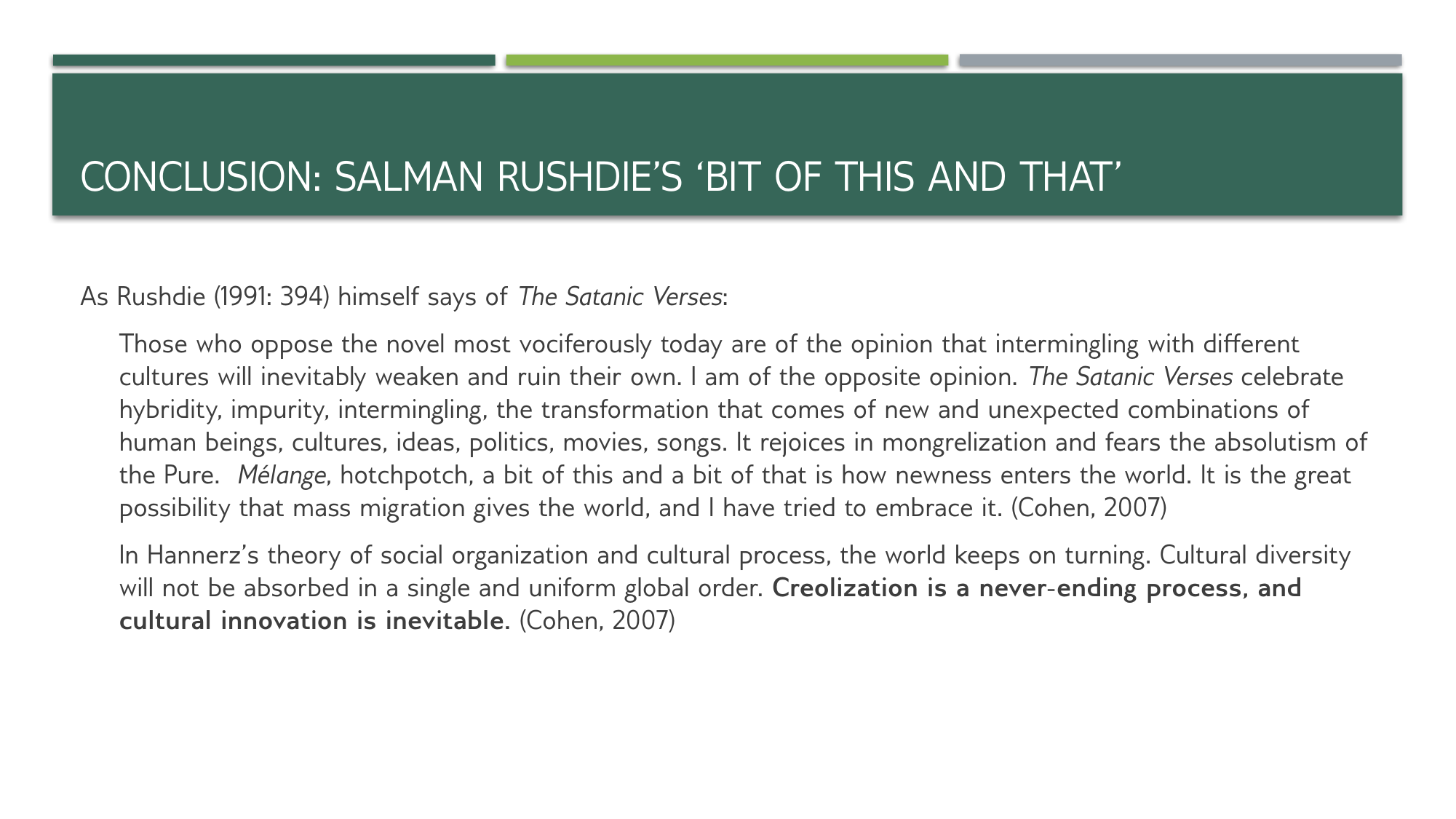

# conclusion: salman rushdie’s ‘bit of this and that’
As Rushdie (1991: 394) himself says of The Satanic Verses:
Those who oppose the novel most vociferously today are of the opinion that intermingling with different cultures will inevitably weaken and ruin their own. I am of the opposite opinion. The Satanic Verses celebrate hybridity, impurity, intermingling, the transformation that comes of new and unexpected combinations of human beings, cultures, ideas, politics, movies, songs. It rejoices in mongrelization and fears the absolutism of the Pure.  Mélange, hotchpotch, a bit of this and a bit of that is how newness enters the world. It is the great possibility that mass migration gives the world, and I have tried to embrace it. (Cohen, 2007)
In Hannerz’s theory of social organization and cultural process, the world keeps on turning. Cultural diversity will not be absorbed in a single and uniform global order. Creolization is a never-ending process, and cultural innovation is inevitable. (Cohen, 2007)